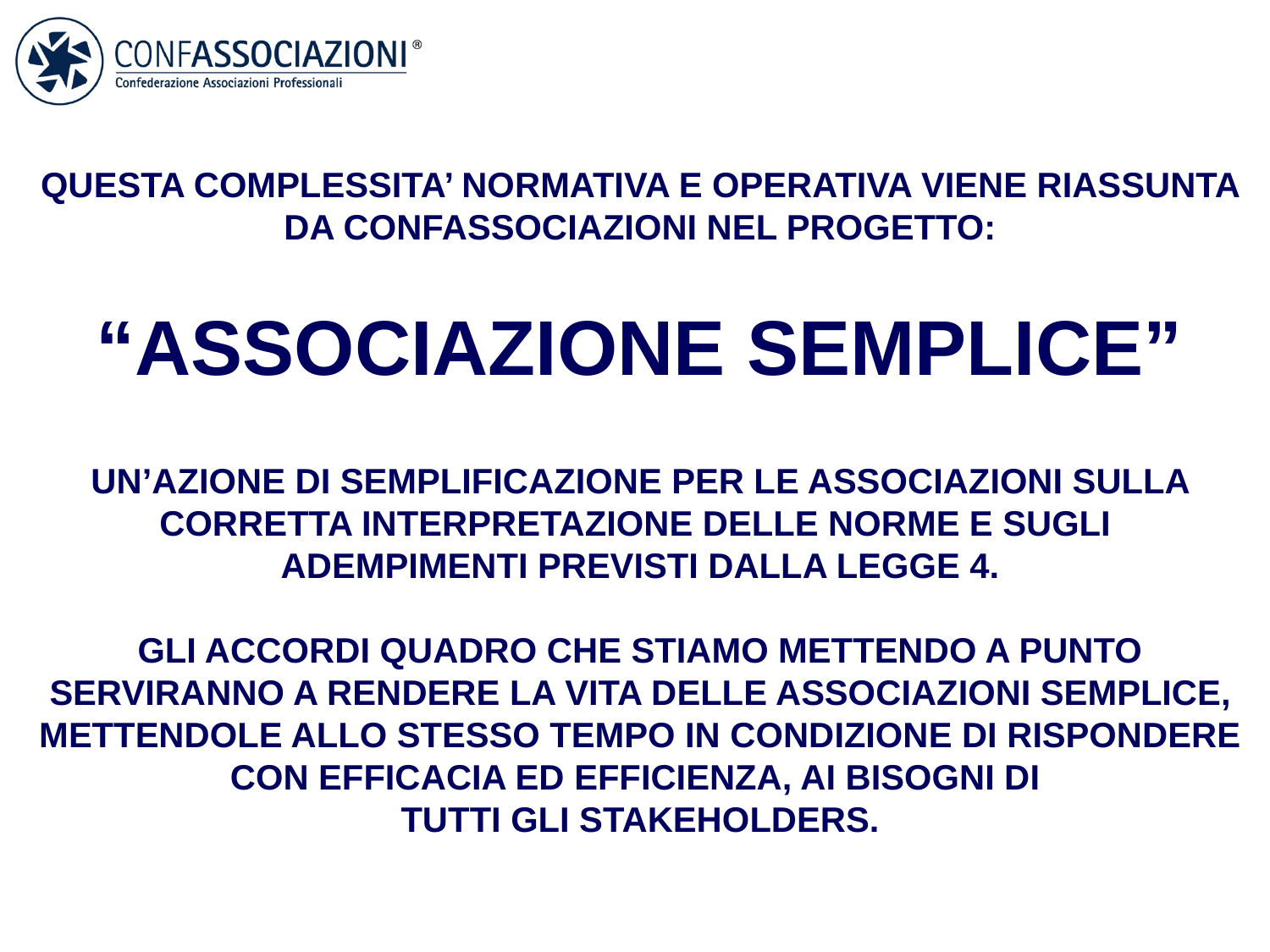

QUESTA COMPLESSITA’ NORMATIVA E OPERATIVA VIENE RIASSUNTA DA CONFASSOCIAZIONI NEL PROGETTO:

“ASSOCIAZIONE SEMPLICE”

UN’AZIONE DI SEMPLIFICAZIONE PER LE ASSOCIAZIONI SULLA CORRETTA INTERPRETAZIONE DELLE NORME E SUGLI
ADEMPIMENTI PREVISTI DALLA LEGGE 4.

GLI ACCORDI QUADRO CHE STIAMO METTENDO A PUNTO SERVIRANNO A RENDERE LA VITA DELLE ASSOCIAZIONI SEMPLICE, METTENDOLE ALLO STESSO TEMPO IN CONDIZIONE DI RISPONDERE CON EFFICACIA ED EFFICIENZA, AI BISOGNI DI
TUTTI GLI STAKEHOLDERS.